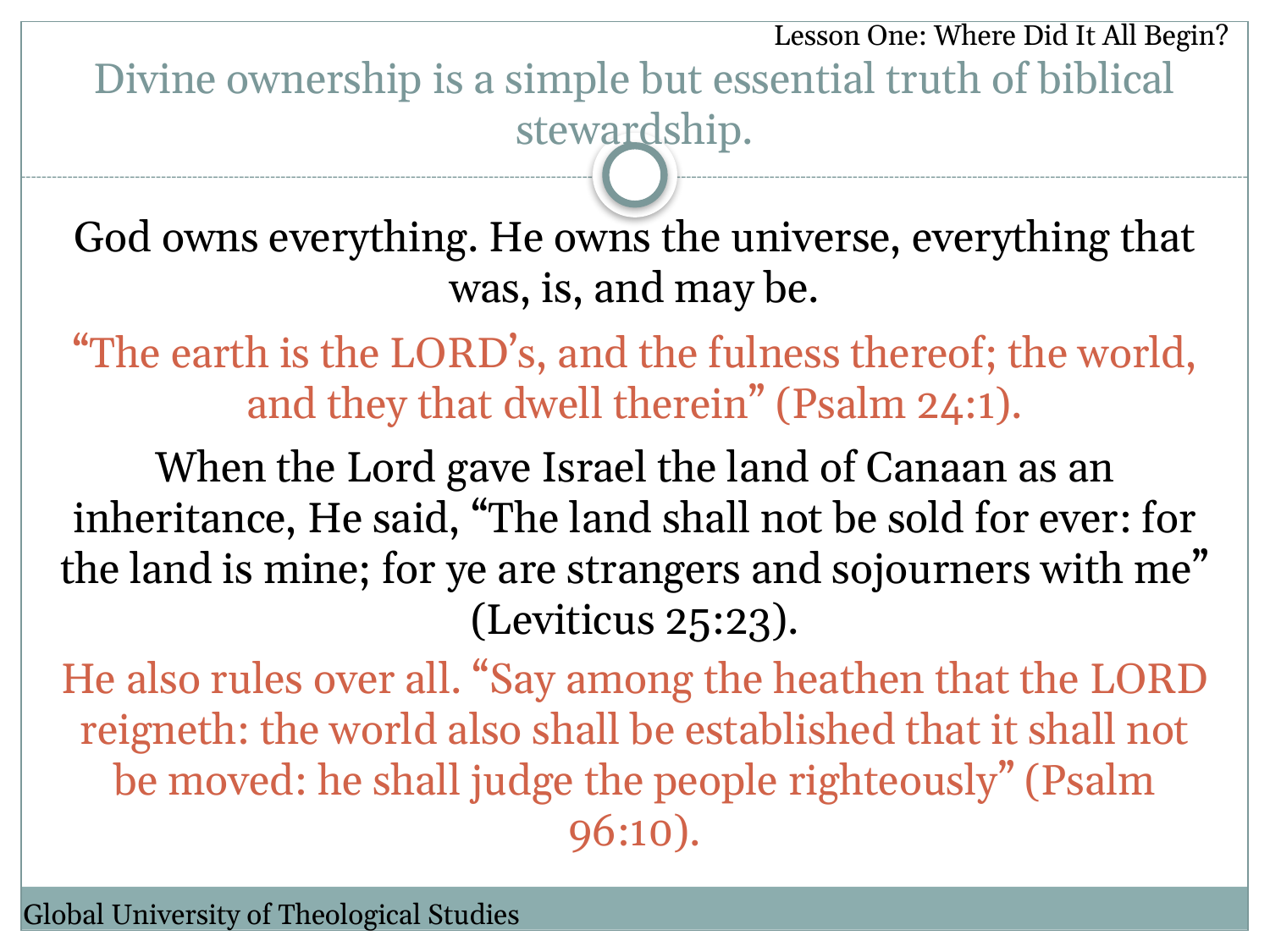

Lesson One: Where Did It All Begin?
# Divine ownership is a simple but essential truth of biblical stewardship.
God owns everything. He owns the universe, everything that was, is, and may be.
“The earth is the LORD’s, and the fulness thereof; the world, and they that dwell therein” (Psalm 24:1).
When the Lord gave Israel the land of Canaan as an inheritance, He said, “The land shall not be sold for ever: for the land is mine; for ye are strangers and sojourners with me” (Leviticus 25:23).
He also rules over all. “Say among the heathen that the LORD reigneth: the world also shall be established that it shall not be moved: he shall judge the people righteously” (Psalm 96:10).
Global University of Theological Studies